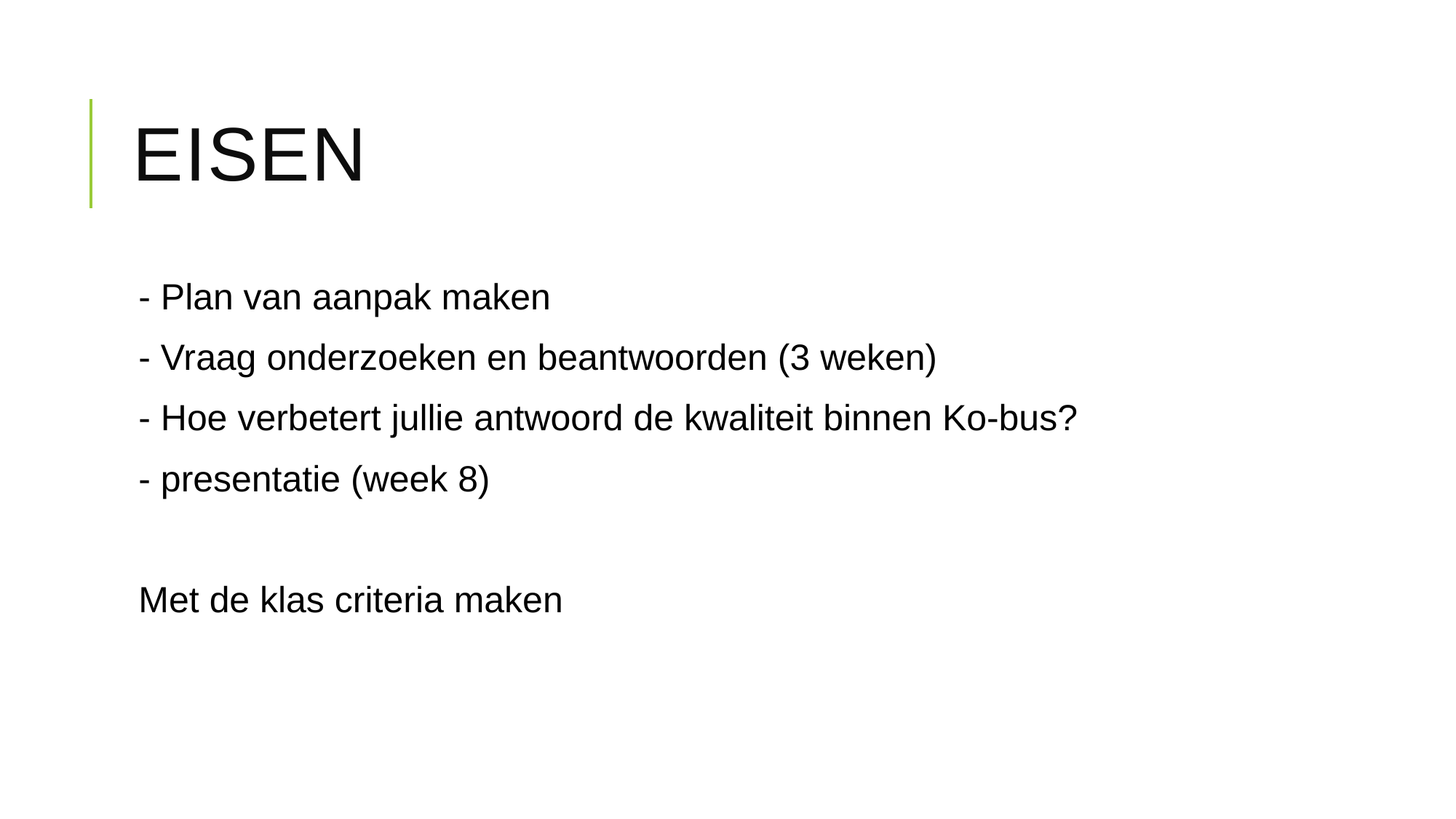

# Eisen
- Plan van aanpak maken
- Vraag onderzoeken en beantwoorden (3 weken)
- Hoe verbetert jullie antwoord de kwaliteit binnen Ko-bus?
- presentatie (week 8)

Met de klas criteria maken